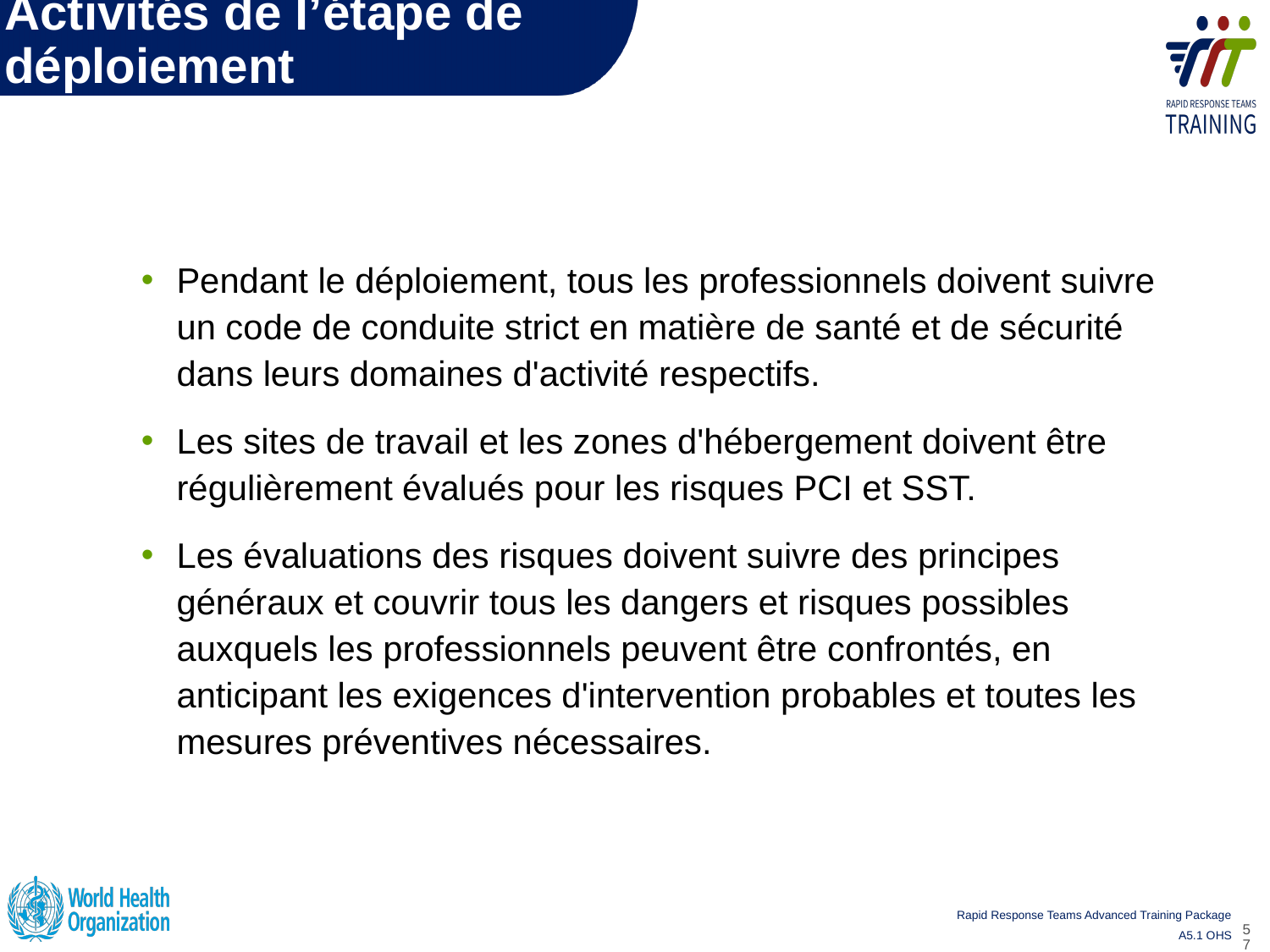

# Activités de l’étape de déploiement
Pendant le déploiement, tous les professionnels doivent suivre un code de conduite strict en matière de santé et de sécurité dans leurs domaines d'activité respectifs.
Les sites de travail et les zones d'hébergement doivent être régulièrement évalués pour les risques PCI et SST.
Les évaluations des risques doivent suivre des principes généraux et couvrir tous les dangers et risques possibles auxquels les professionnels peuvent être confrontés, en anticipant les exigences d'intervention probables et toutes les mesures préventives nécessaires.
57